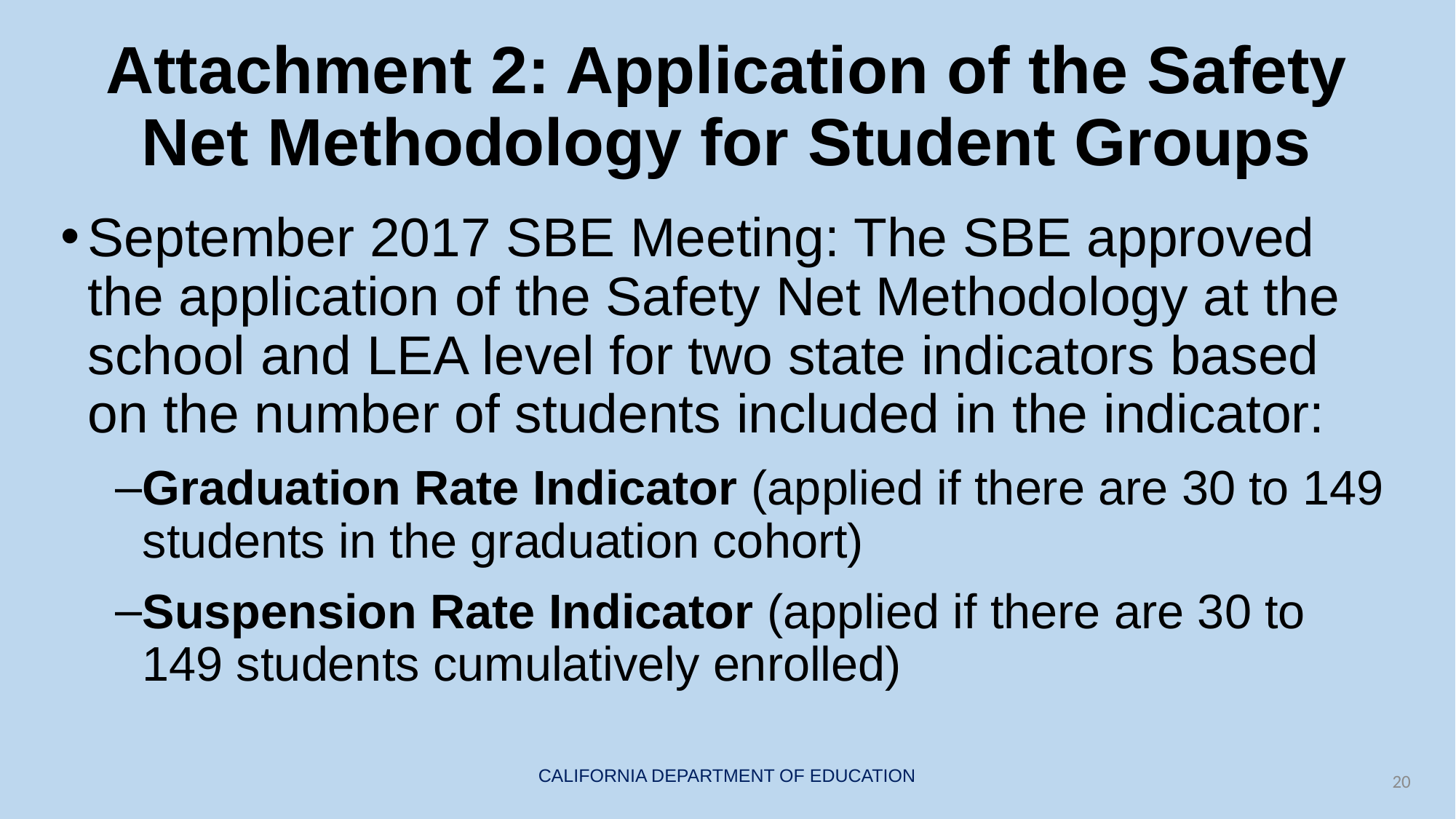

# Attachment 2: Application of the Safety Net Methodology for Student Groups
September 2017 SBE Meeting: The SBE approved the application of the Safety Net Methodology at the school and LEA level for two state indicators based on the number of students included in the indicator:
Graduation Rate Indicator (applied if there are 30 to 149 students in the graduation cohort)
Suspension Rate Indicator (applied if there are 30 to 149 students cumulatively enrolled)
20